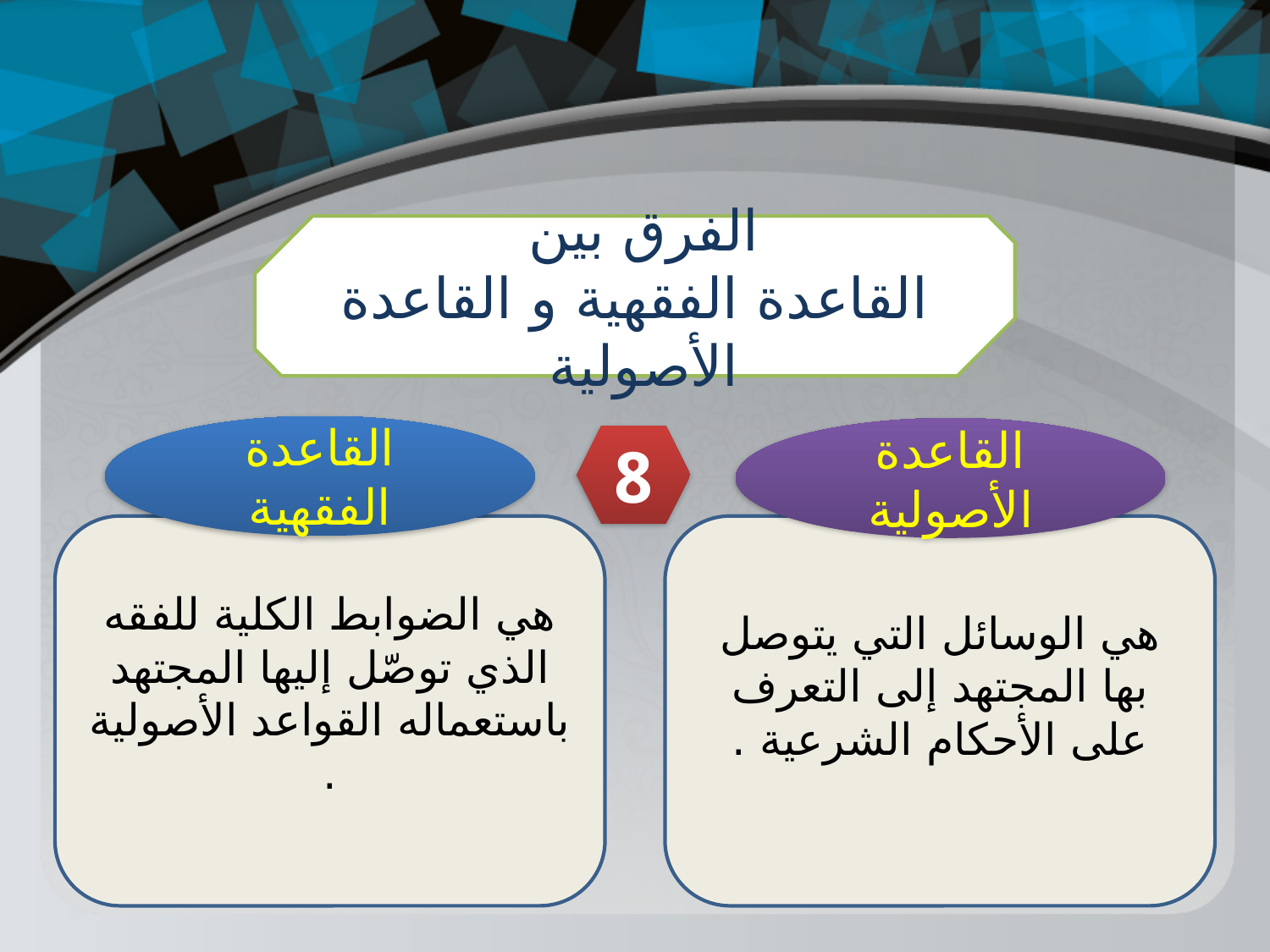

الفرق بين
القاعدة الفقهية و القاعدة الأصولية
القاعدة الفقهية
القاعدة الأصولية
8
هي الضوابط الكلية للفقه الذي توصّل إليها المجتهد باستعماله القواعد الأصولية .

هي الوسائل التي يتوصل بها المجتهد إلى التعرف على الأحكام الشرعية .